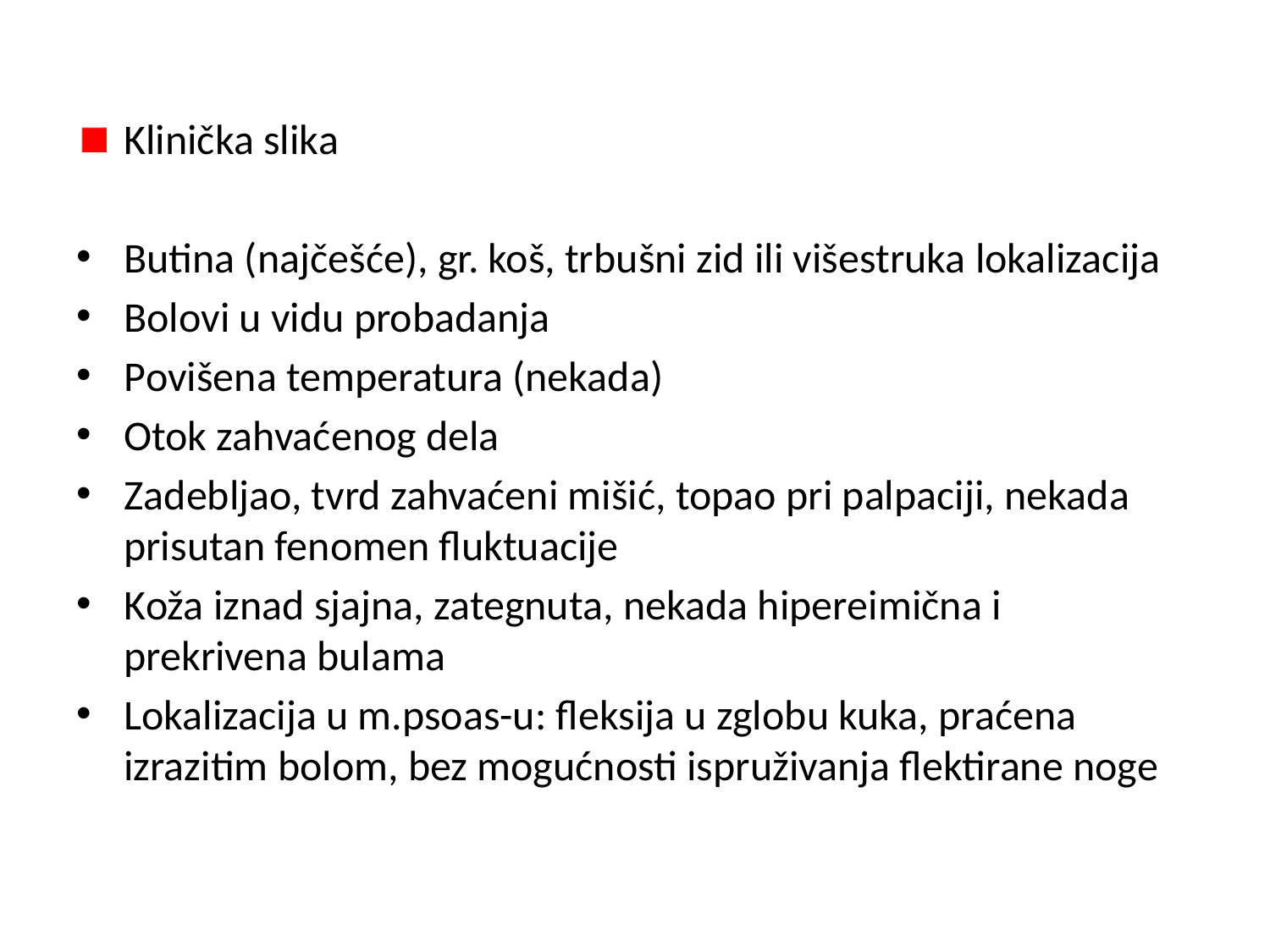

Klinička slika

Butina (najčešće), gr. koš, trbušni zid ili višestruka lokalizacija
Bolovi u vidu probadanja
Povišena temperatura (nekada)
Otok zahvaćenog dela
Zadebljao, tvrd zahvaćeni mišić, topao pri palpaciji, nekada prisutan fenomen fluktuacije
Koža iznad sjajna, zategnuta, nekada hipereimična i prekrivena bulama
Lokalizacija u m.psoas-u: fleksija u zglobu kuka, praćena izrazitim bolom, bez mogućnosti ispruživanja flektirane noge